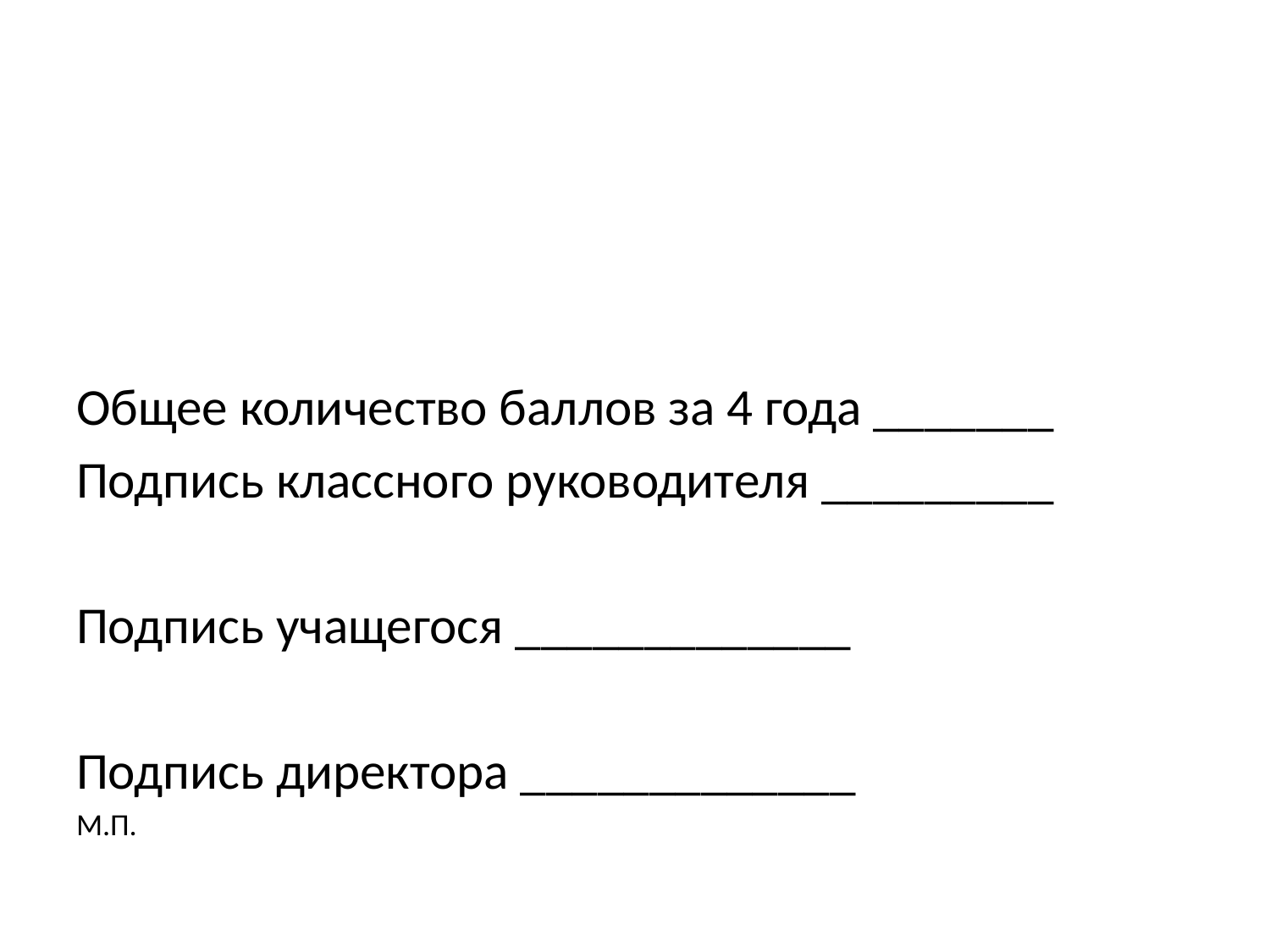

Общее количество баллов за 4 года _______
Подпись классного руководителя _________

Подпись учащегося _____________

Подпись директора _____________
М.П.